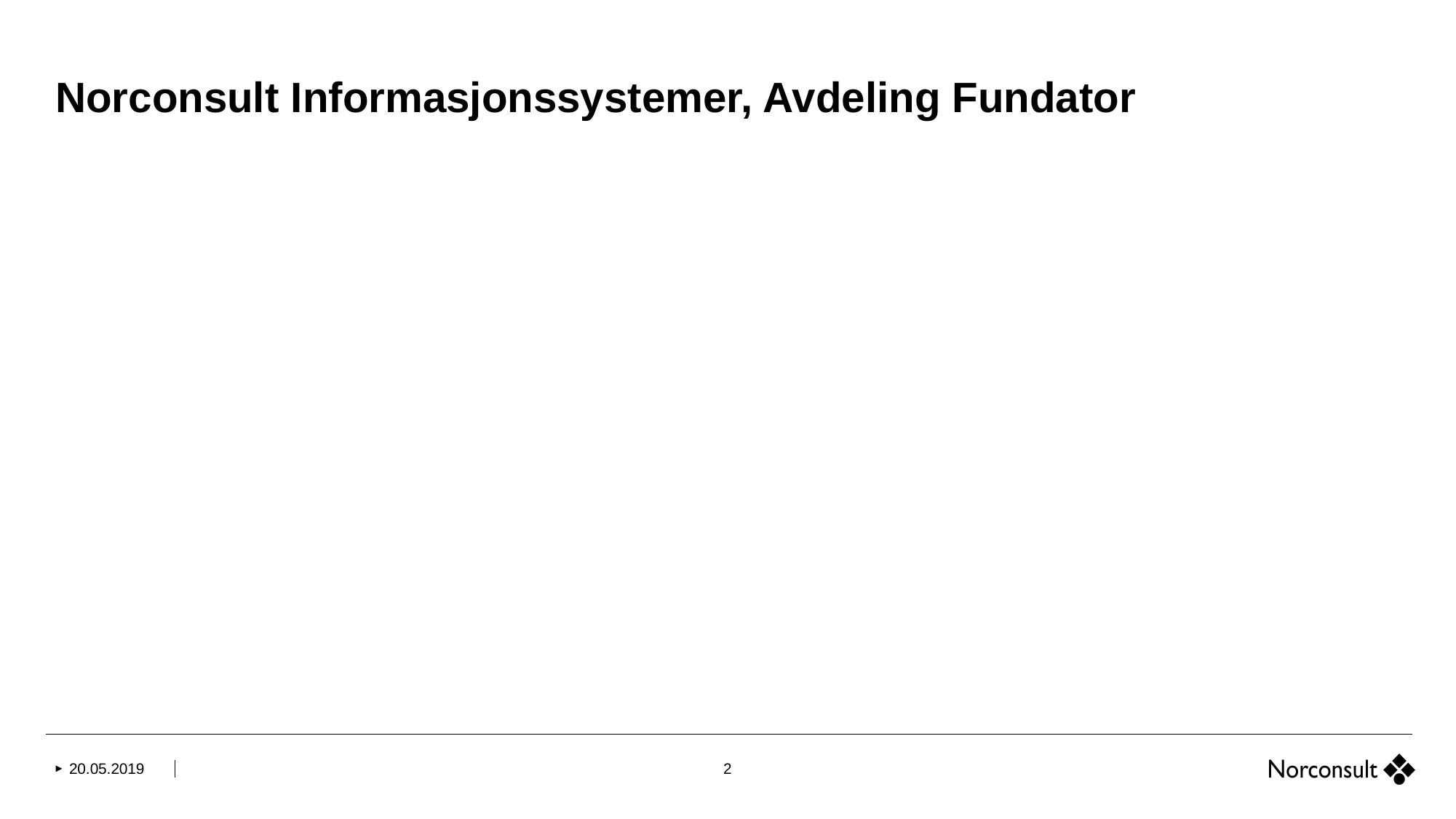

# Norconsult Informasjonssystemer, Avdeling Fundator

20.05.2019
2